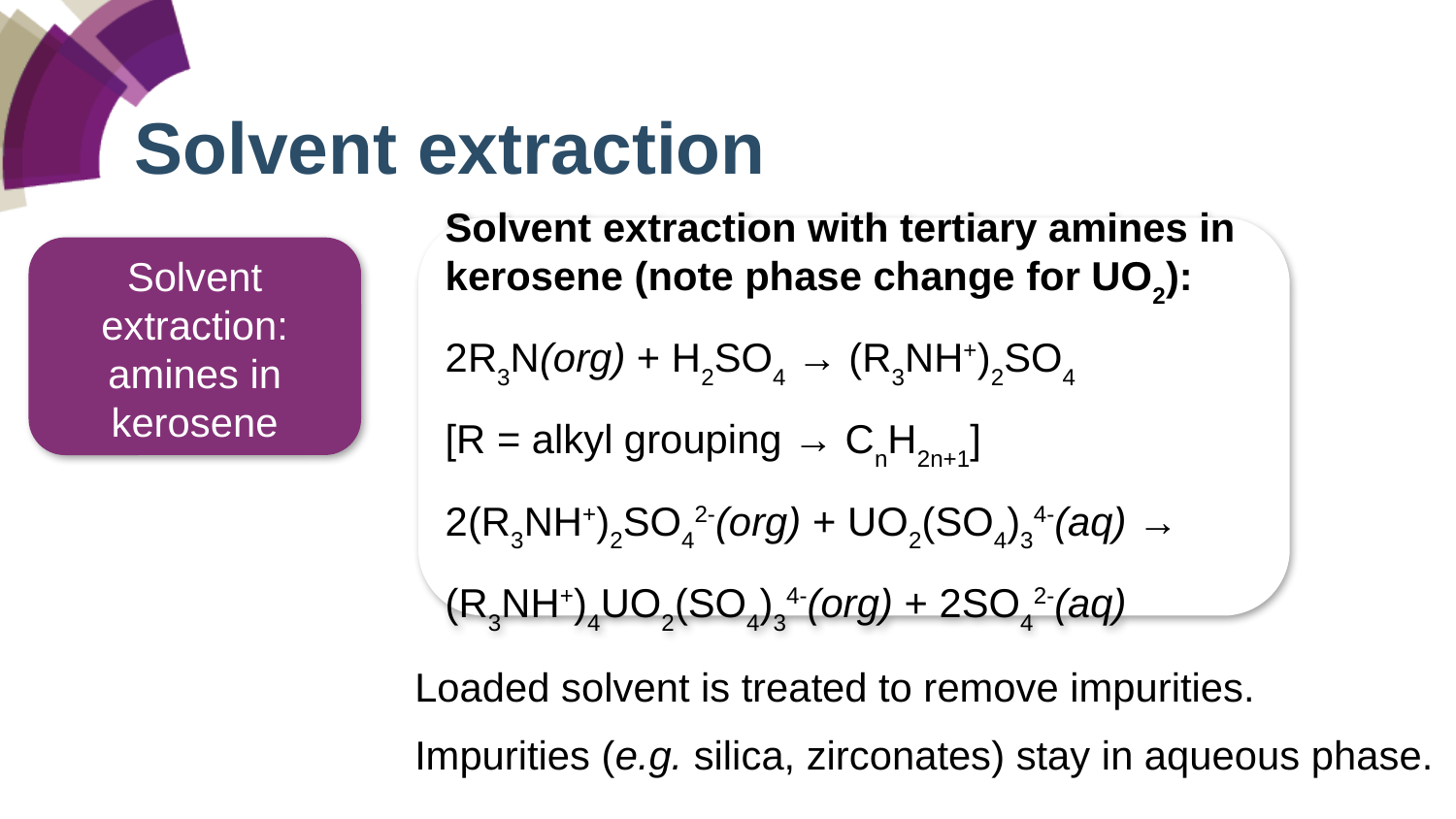

# Solvent extraction
Solvent extraction with tertiary amines in kerosene (note phase change for UO2):
2R3N(org) + H2SO4 → (R3NH+)2SO4
[R = alkyl grouping → CnH2n+1]
2(R3NH+)2SO42-(org) + UO2(SO4)34-(aq) → (R3NH+)4UO2(SO4)34-(org) + 2SO42-(aq)
Solvent extraction: amines in kerosene
Loaded solvent is treated to remove impurities.
Impurities (e.g. silica, zirconates) stay in aqueous phase.